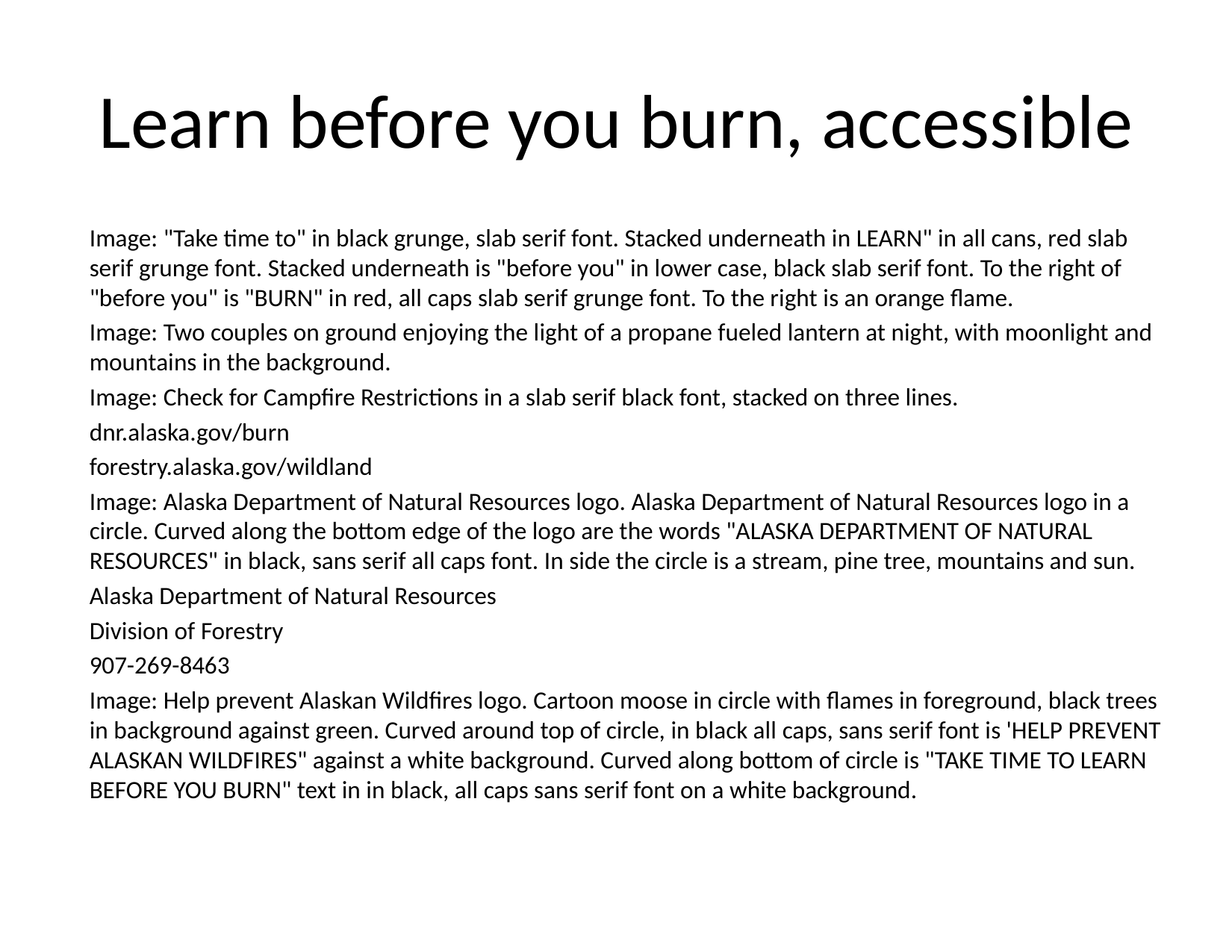

# Learn before you burn, accessible
Image: "Take time to" in black grunge, slab serif font. Stacked underneath in LEARN" in all cans, red slab serif grunge font. Stacked underneath is "before you" in lower case, black slab serif font. To the right of "before you" is "BURN" in red, all caps slab serif grunge font. To the right is an orange flame.
Image: Two couples on ground enjoying the light of a propane fueled lantern at night, with moonlight and mountains in the background.
Image: Check for Campfire Restrictions in a slab serif black font, stacked on three lines.
dnr.alaska.gov/burn
forestry.alaska.gov/wildland
Image: Alaska Department of Natural Resources logo. Alaska Department of Natural Resources logo in a circle. Curved along the bottom edge of the logo are the words "ALASKA DEPARTMENT OF NATURAL RESOURCES" in black, sans serif all caps font. In side the circle is a stream, pine tree, mountains and sun.
Alaska Department of Natural Resources
Division of Forestry
907-269-8463
Image: Help prevent Alaskan Wildfires logo. Cartoon moose in circle with flames in foreground, black trees in background against green. Curved around top of circle, in black all caps, sans serif font is 'HELP PREVENT ALASKAN WILDFIRES" against a white background. Curved along bottom of circle is "TAKE TIME TO LEARN BEFORE YOU BURN" text in in black, all caps sans serif font on a white background.